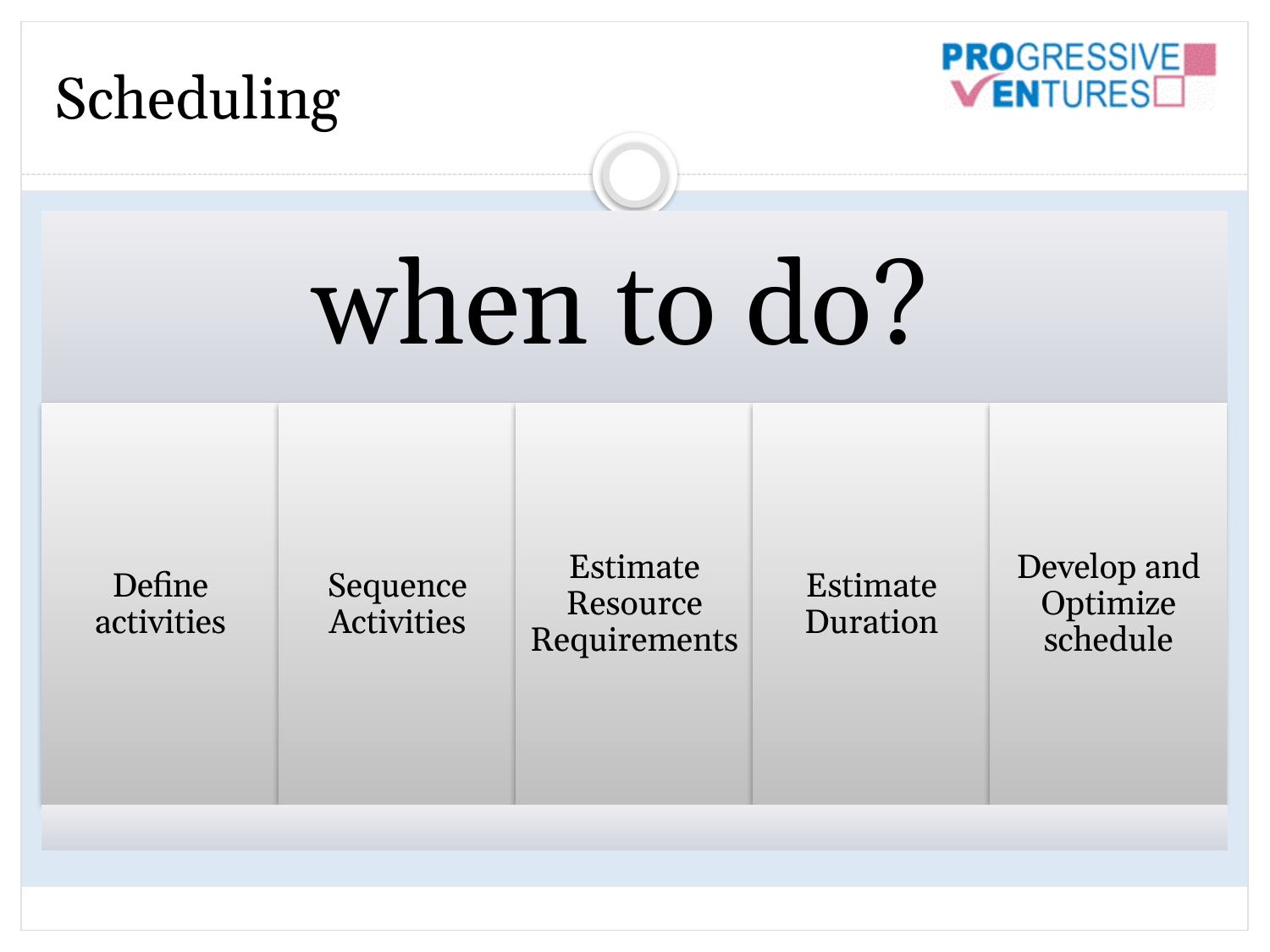

# Scheduling
when to do?
Define activities
Sequence Activities
Estimate Resource Requirements
Estimate Duration
Develop and Optimize schedule